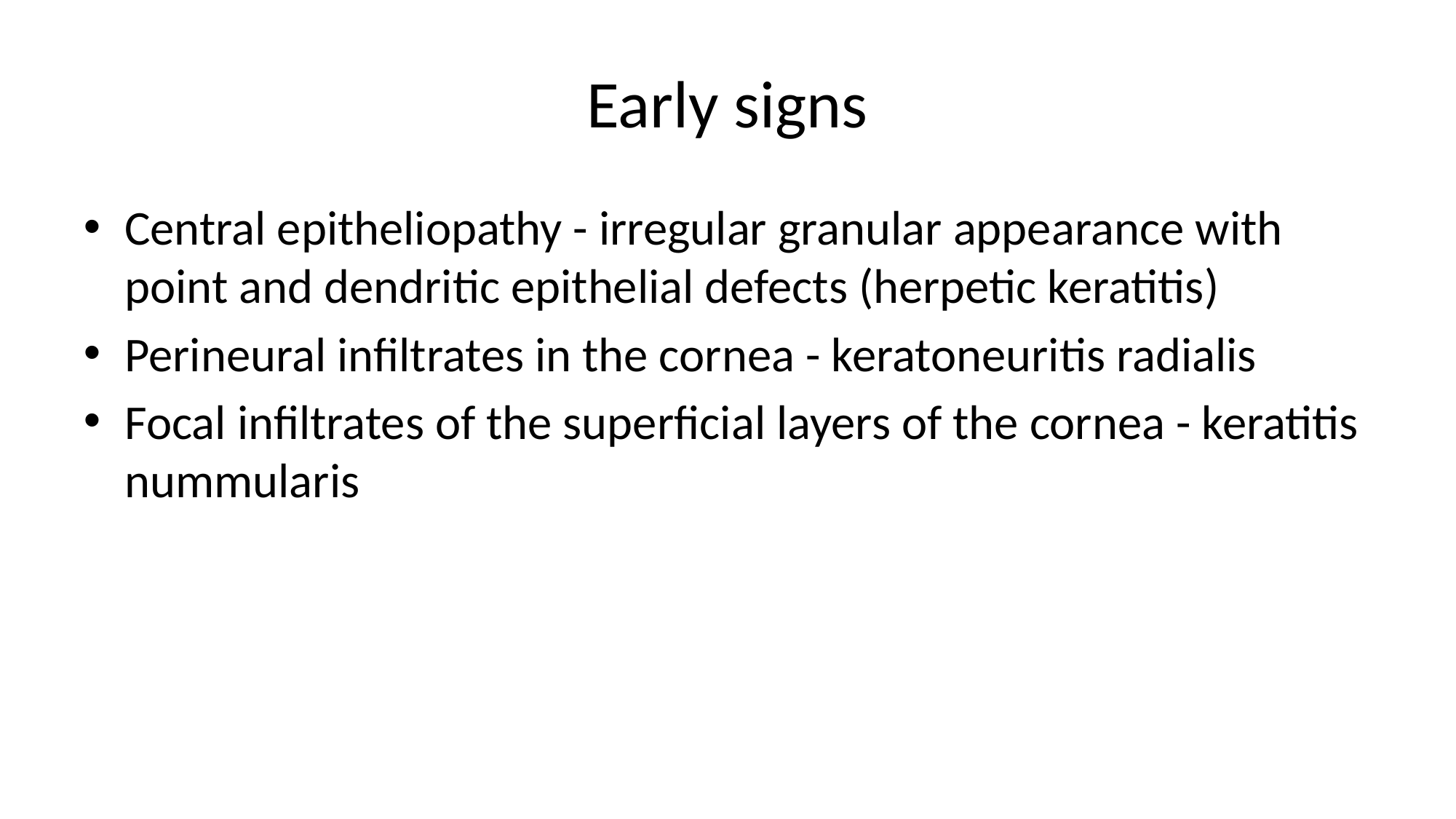

# Early signs
Central epitheliopathy - irregular granular appearance with point and dendritic epithelial defects (herpetic keratitis)
Perineural infiltrates in the cornea - keratoneuritis radialis
Focal infiltrates of the superficial layers of the cornea - keratitis nummularis